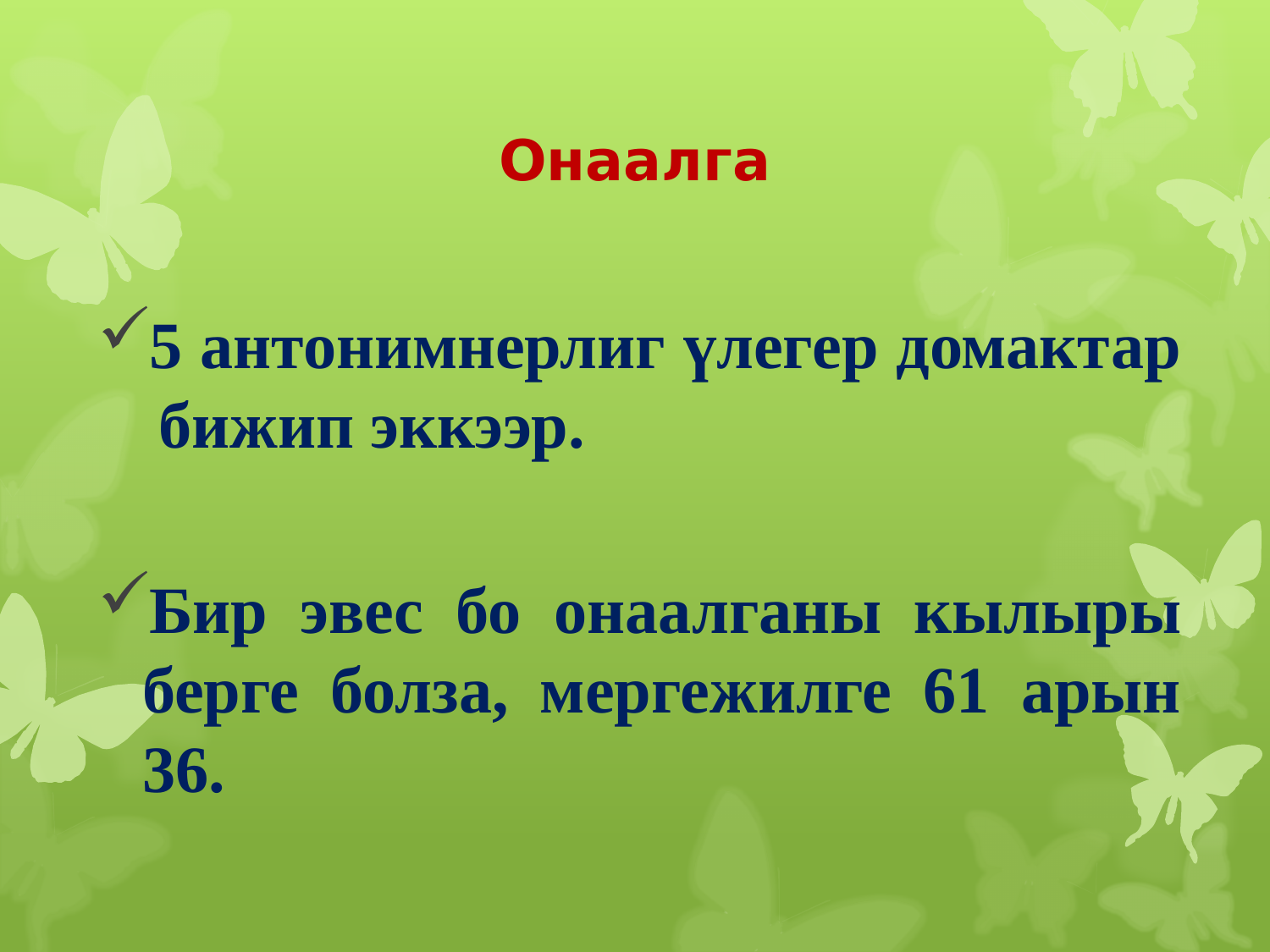

# Онаалга

5 антонимнерлиг үлегер домактар  бижип эккээр.

Бир эвес бо онаалганы кылыры берге болза, мергежилге 61 арын 36.